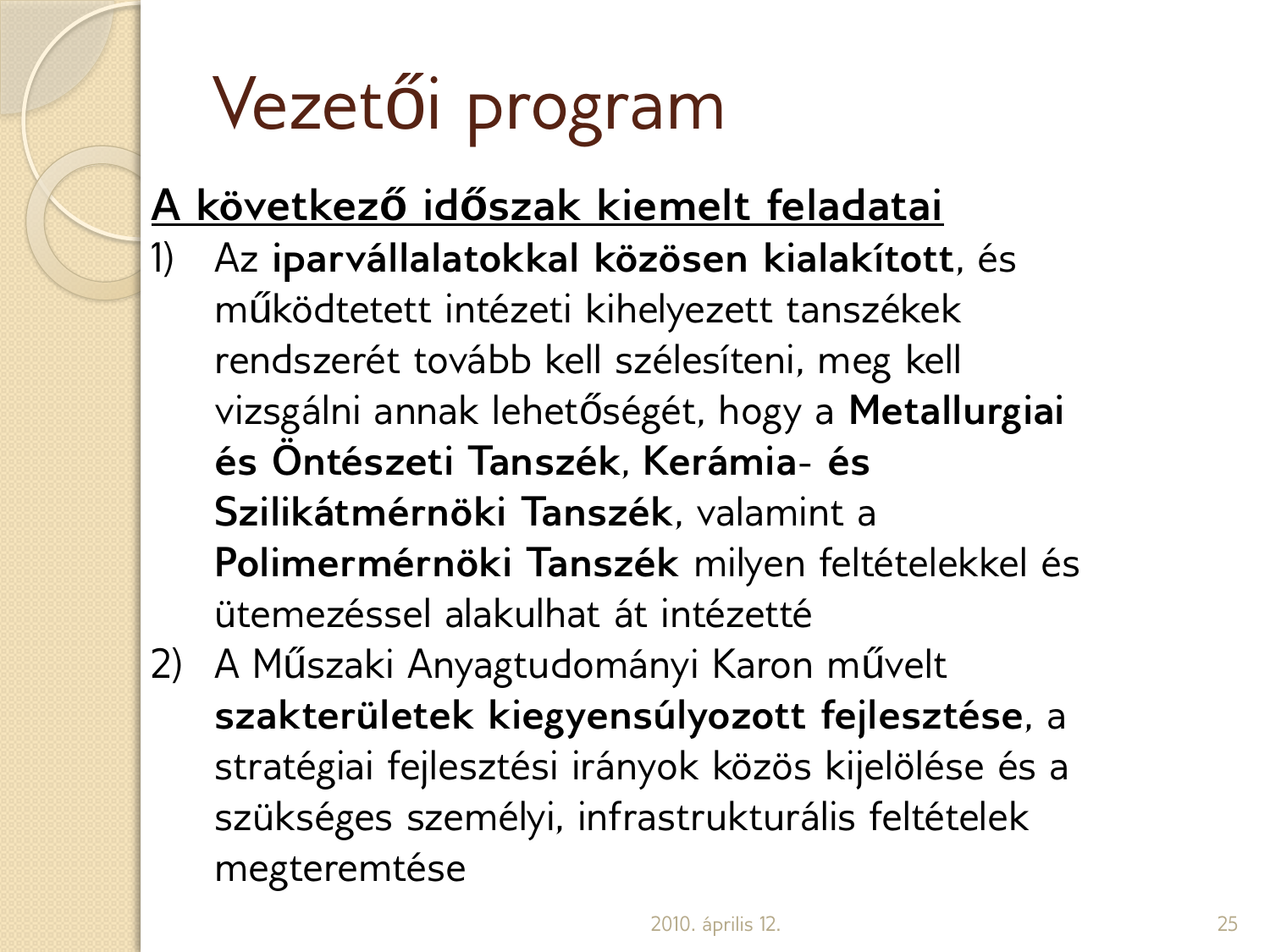

# Vezetői program
A következő időszak kiemelt feladatai
Az iparvállalatokkal közösen kialakított, és működtetett intézeti kihelyezett tanszékek rendszerét tovább kell szélesíteni, meg kell vizsgálni annak lehetőségét, hogy a Metallurgiai és Öntészeti Tanszék, Kerámia- és Szilikátmérnöki Tanszék, valamint a Polimermérnöki Tanszék milyen feltételekkel és ütemezéssel alakulhat át intézetté
A Műszaki Anyagtudományi Karon művelt szakterületek kiegyensúlyozott fejlesztése, a stratégiai fejlesztési irányok közös kijelölése és a szükséges személyi, infrastrukturális feltételek megteremtése
2010. április 12.
25